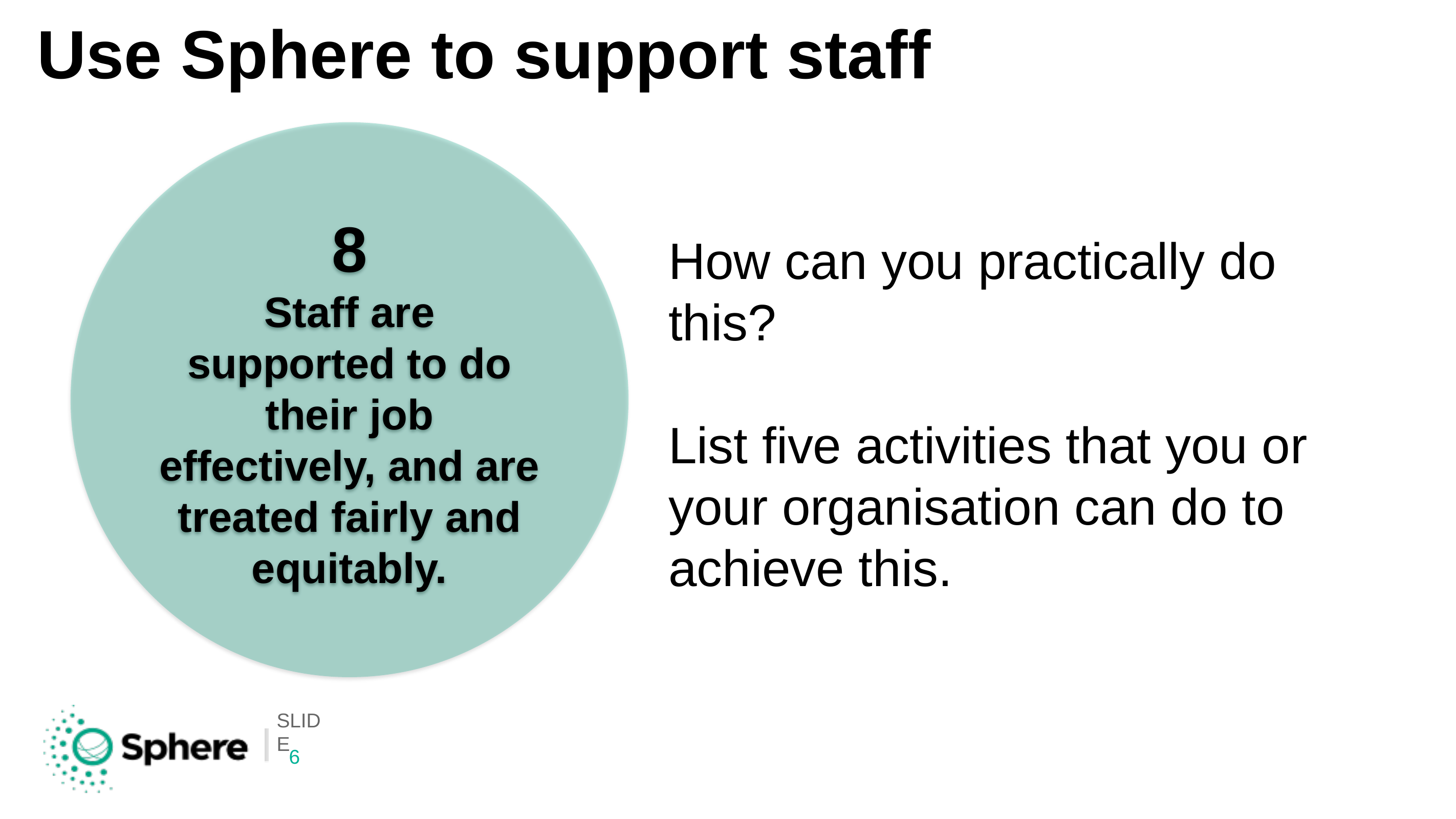

# Use Sphere to support staff
8
Staff are supported to do their job effectively, and are treated fairly and equitably.
How can you practically do this?

List five activities that you or your organisation can do to achieve this.
6